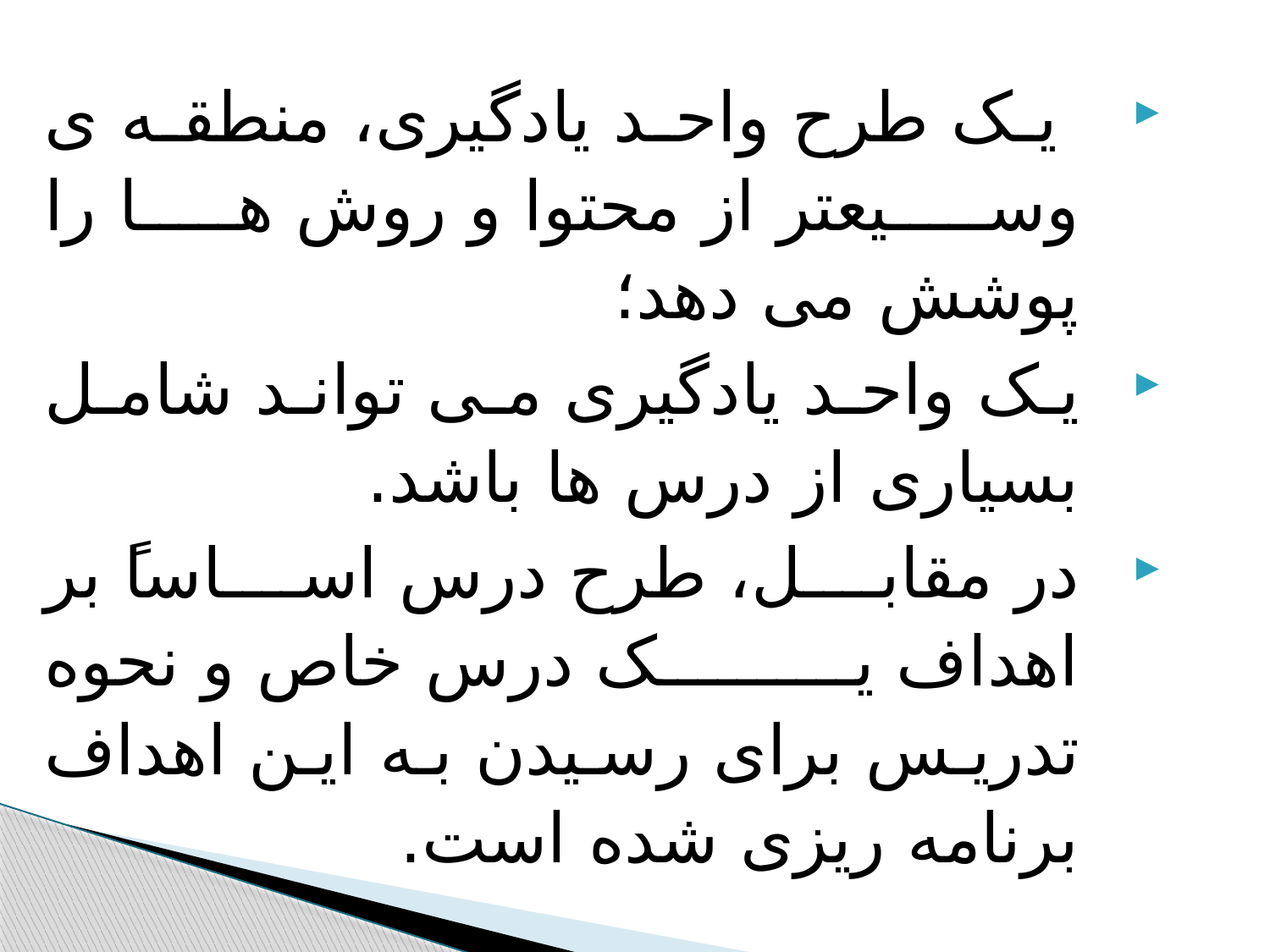

یک طرح واحد یادگیری، منطقه ی وسیعتر از محتوا و روش ها را پوشش می دهد؛
یک واحد یادگیری می تواند شامل بسیاری از درس ها باشد.
در مقابل، طرح درس اساساً بر اهداف یک درس خاص و نحوه تدریس برای رسیدن به این اهداف برنامه ریزی شده است.